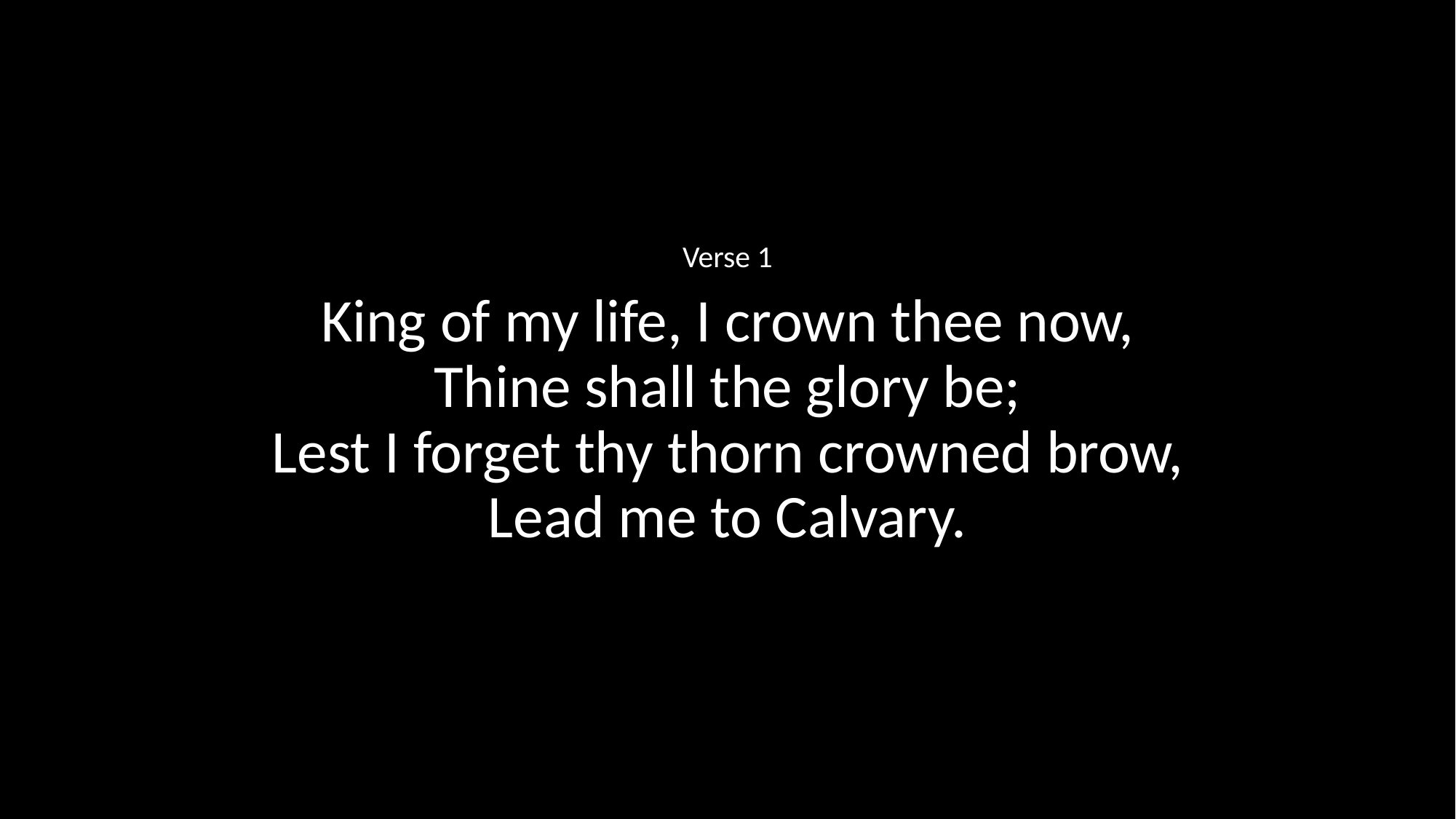

Verse 1
King of my life, I crown thee now,
Thine shall the glory be;
Lest I forget thy thorn crowned brow,
Lead me to Calvary.